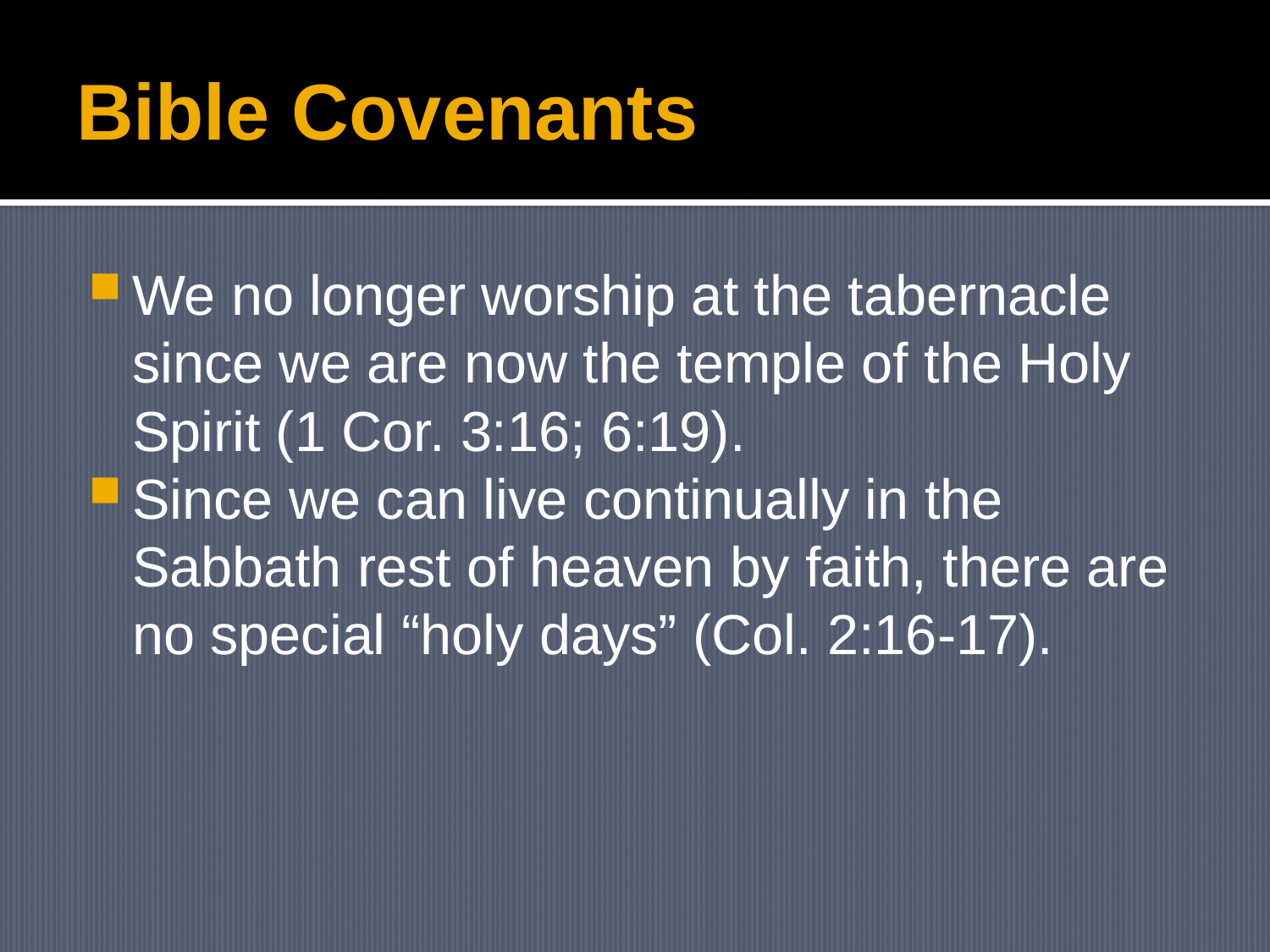

# Bible Covenants
We no longer worship at the tabernacle since we are now the temple of the Holy Spirit (1 Cor. 3:16; 6:19).
Since we can live continually in the Sabbath rest of heaven by faith, there are no special “holy days” (Col. 2:16-17).